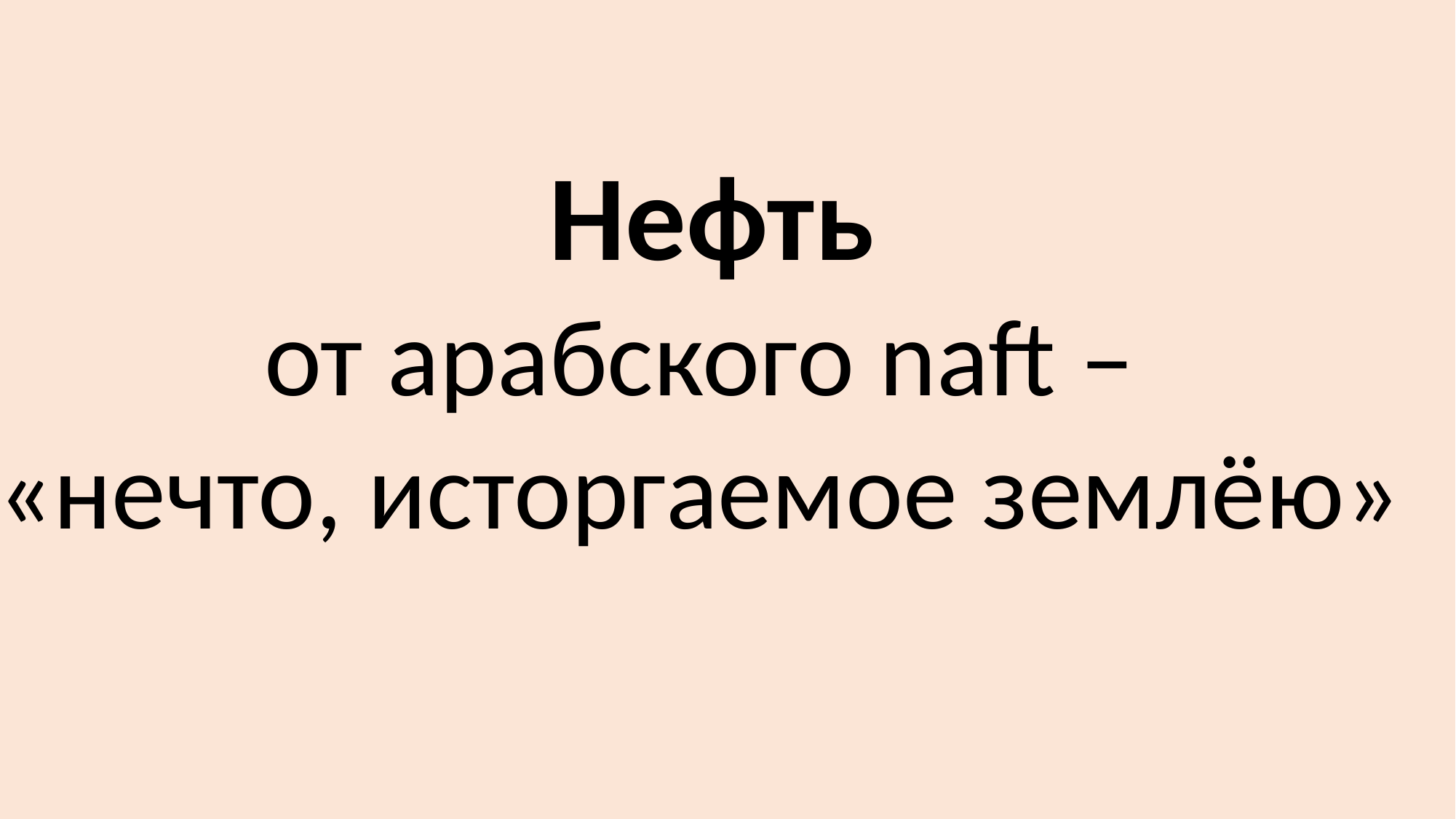

Нефть
от арабского naft –
«нечто, исторгаемое землёю»